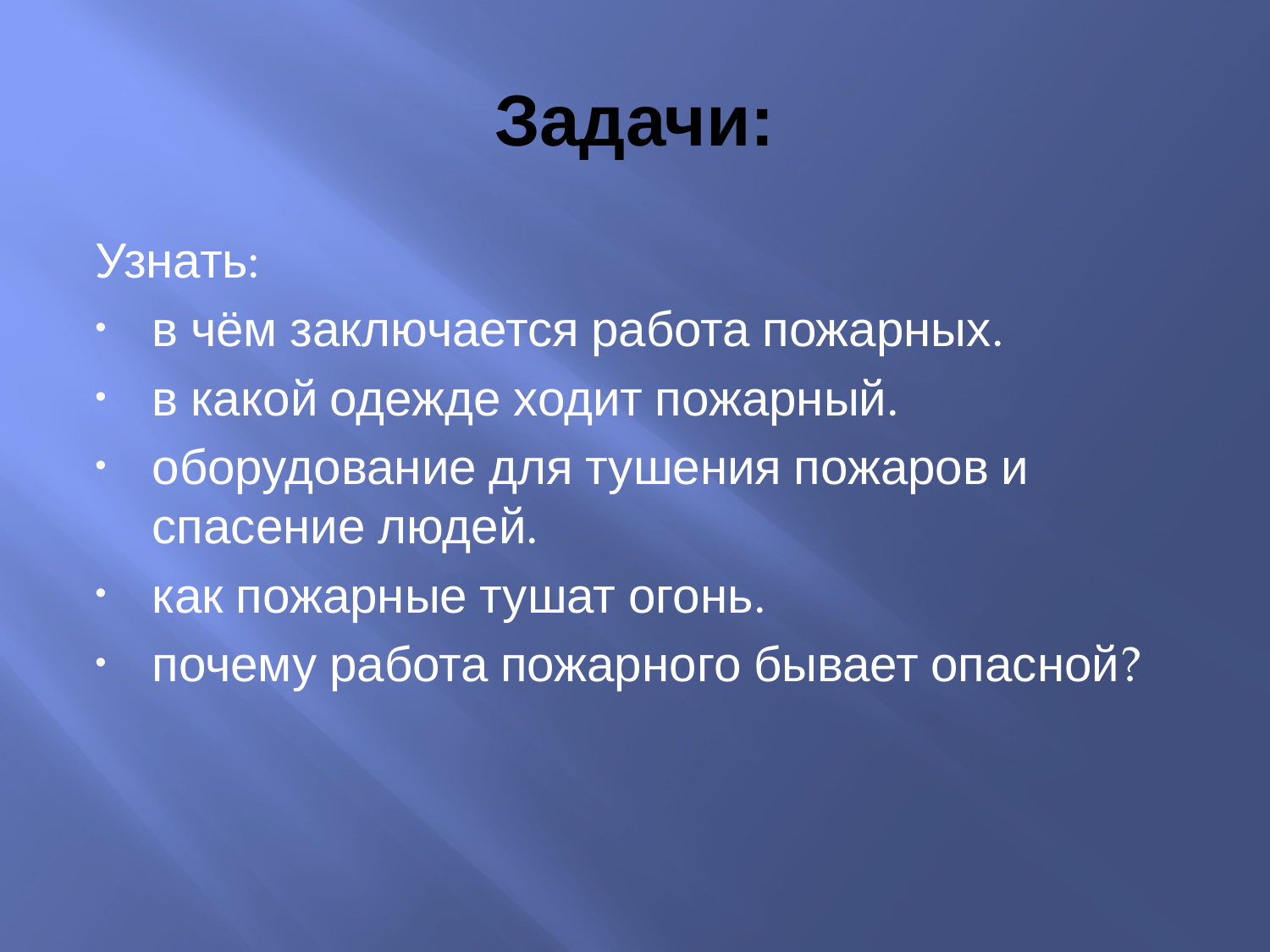

# Задачи:
Узнать:
в чём заключается работа пожарных.
в какой одежде ходит пожарный.
оборудование для тушения пожаров и спасение людей.
как пожарные тушат огонь.
почему работа пожарного бывает опасной?